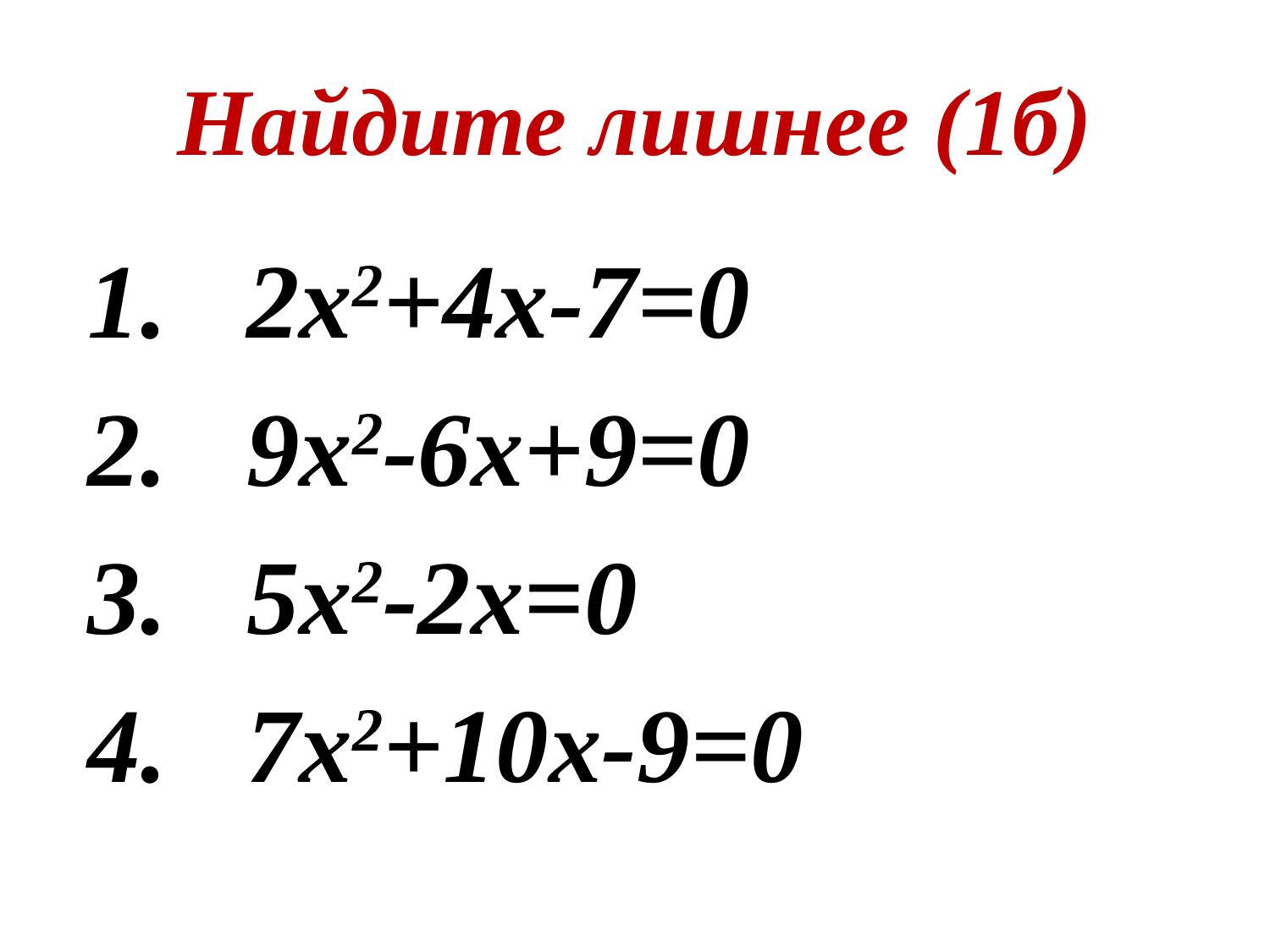

# Найдите лишнее (1б)
   2х2+4х-7=0
   9х2-6х+9=0
   5х2-2х=0
   7х2+10х-9=0